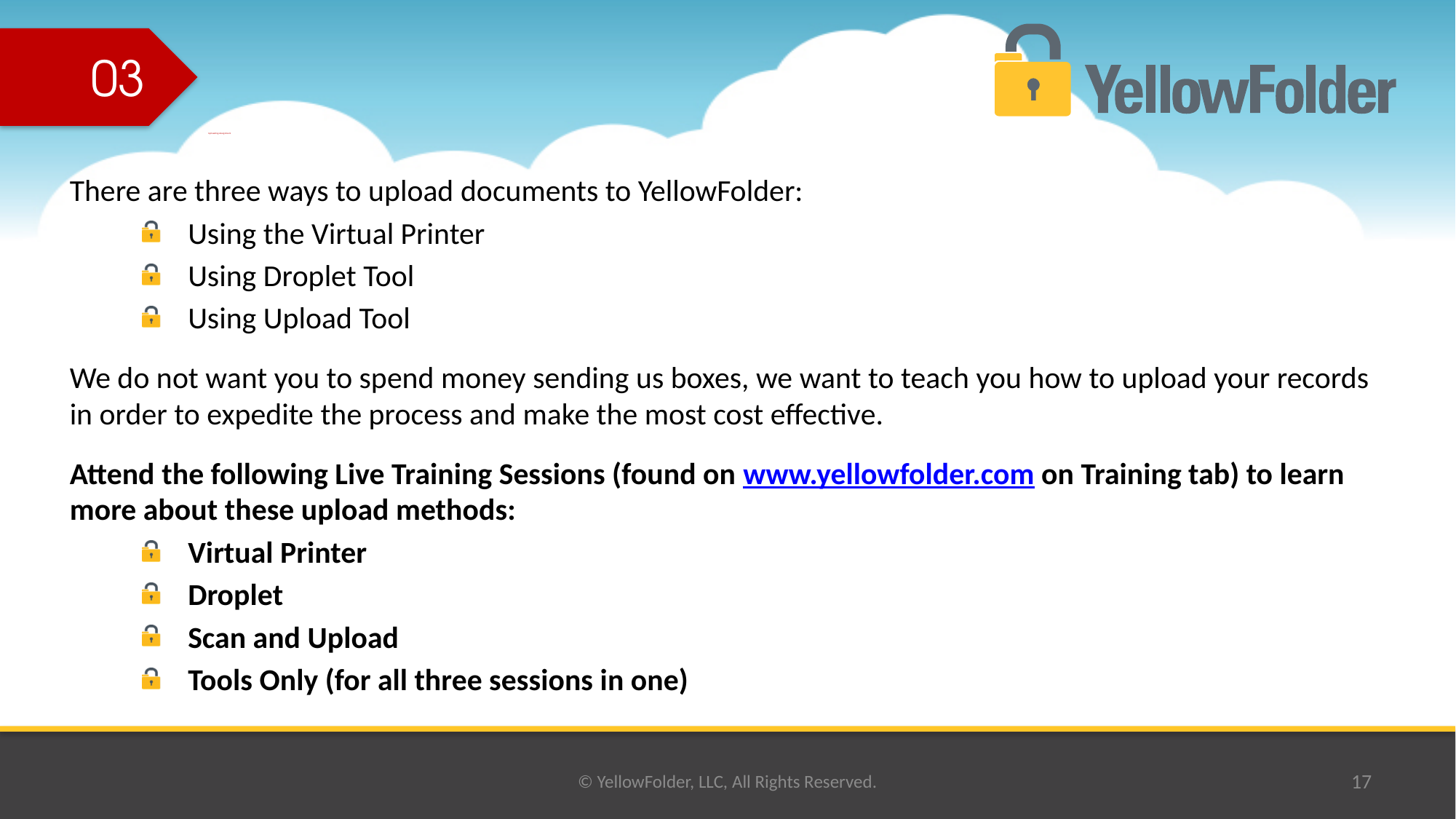

03
# Uploading Assignment
There are three ways to upload documents to YellowFolder:
Using the Virtual Printer
Using Droplet Tool
Using Upload Tool

We do not want you to spend money sending us boxes, we want to teach you how to upload your records in order to expedite the process and make the most cost effective.

Attend the following Live Training Sessions (found on www.yellowfolder.com on Training tab) to learn more about these upload methods:
Virtual Printer
Droplet
Scan and Upload
Tools Only (for all three sessions in one)

© YellowFolder, LLC, All Rights Reserved.
17